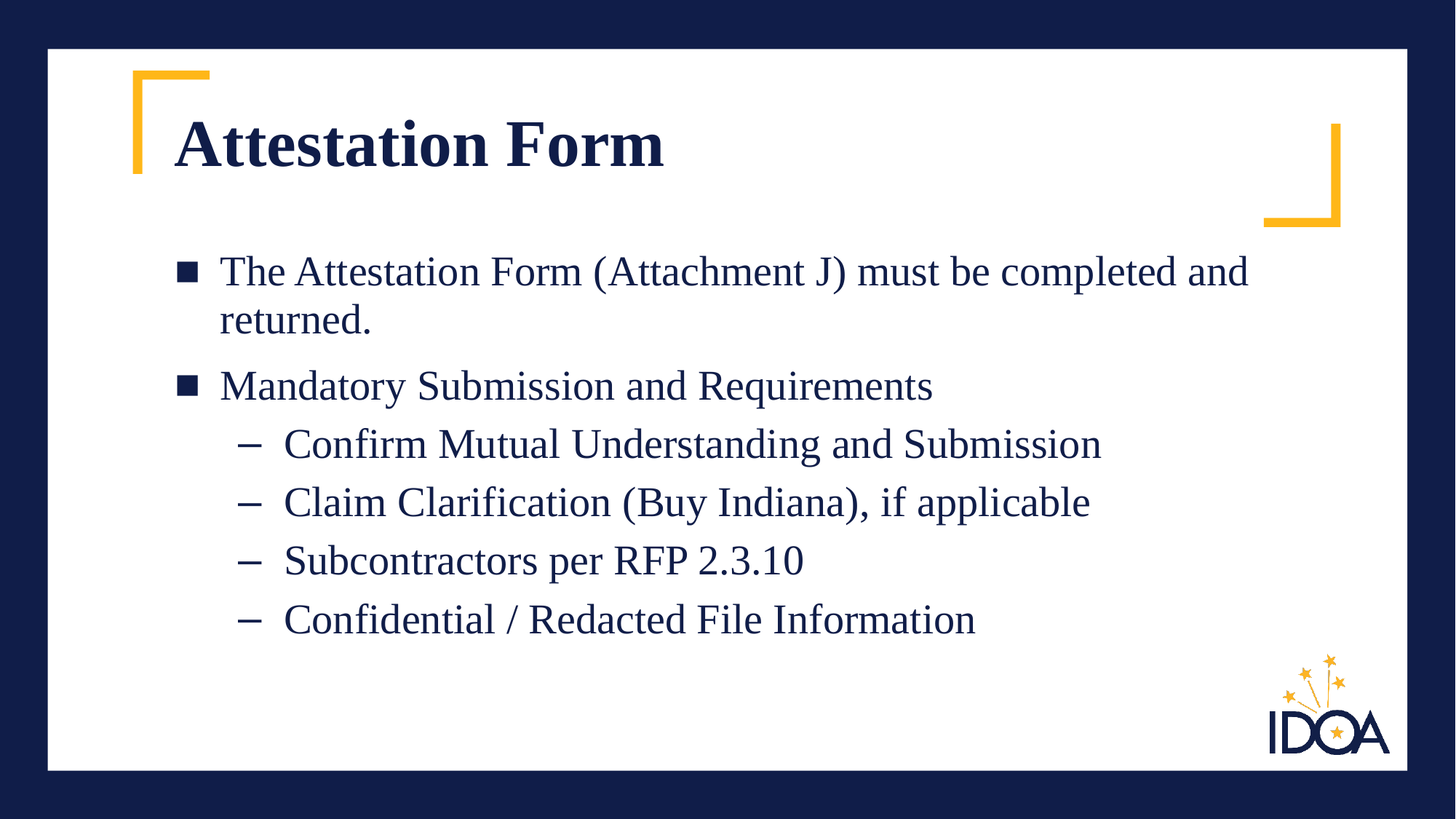

# Attestation Form
The Attestation Form (Attachment J) must be completed and returned.
Mandatory Submission and Requirements
Confirm Mutual Understanding and Submission
Claim Clarification (Buy Indiana), if applicable
Subcontractors per RFP 2.3.10
Confidential / Redacted File Information